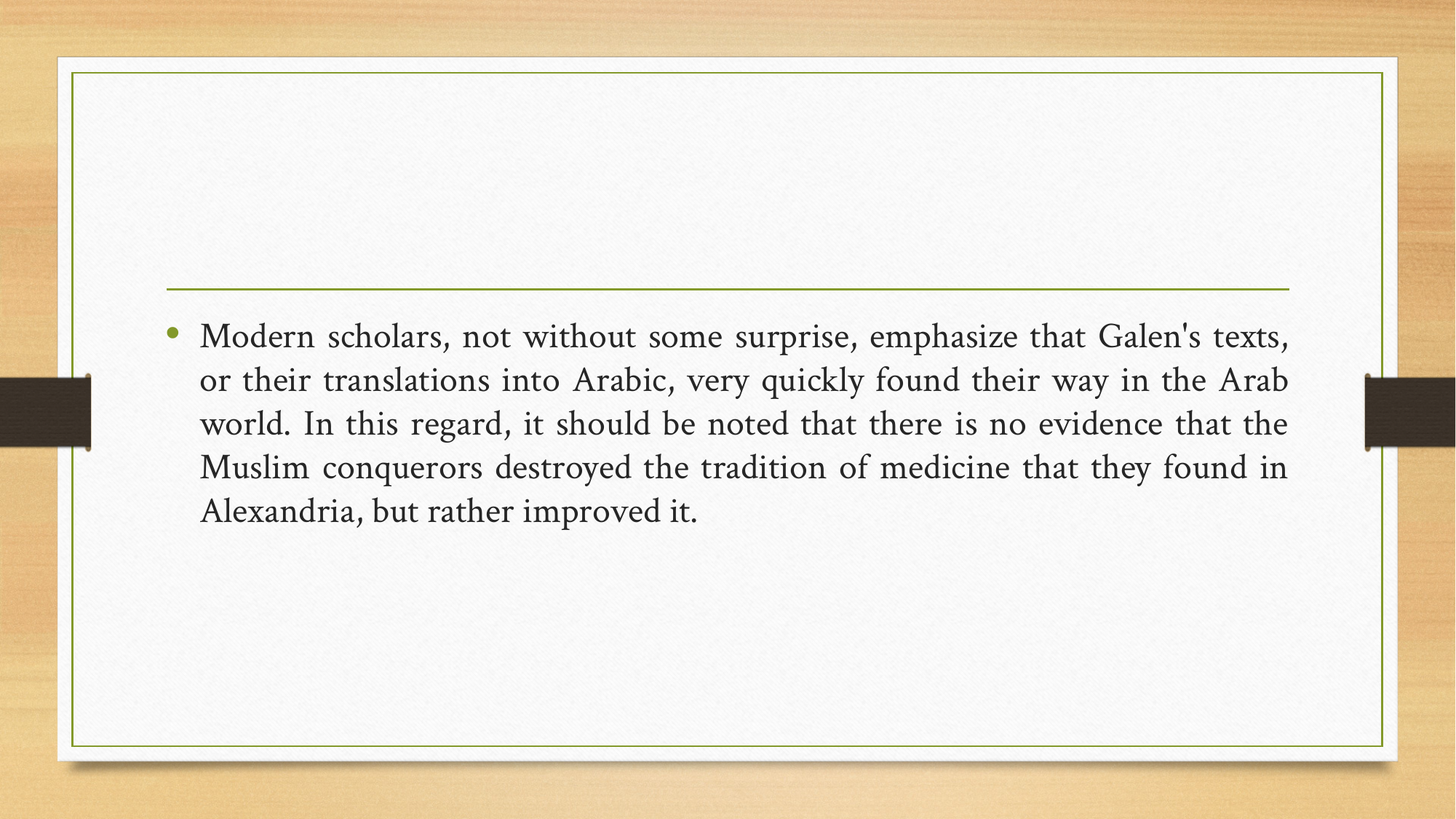

Modern scholars, not without some surprise, emphasize that Galen's texts, or their translations into Arabic, very quickly found their way in the Arab world. In this regard, it should be noted that there is no evidence that the Muslim conquerors destroyed the tradition of medicine that they found in Alexandria, but rather improved it.